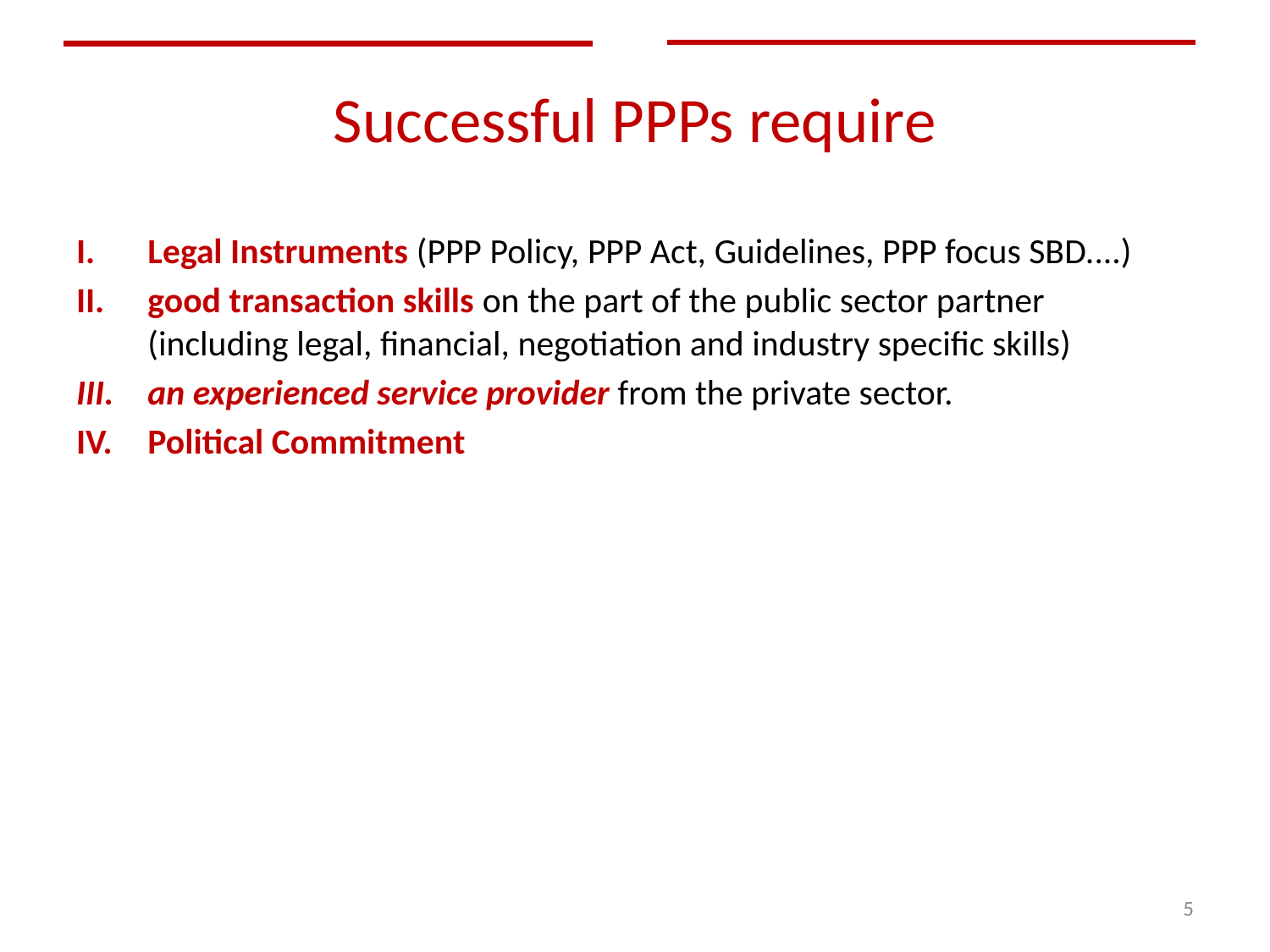

# Successful PPPs require
Legal Instruments (PPP Policy, PPP Act, Guidelines, PPP focus SBD....)
good transaction skills on the part of the public sector partner (including legal, financial, negotiation and industry specific skills)
an experienced service provider from the private sector.
Political Commitment

5